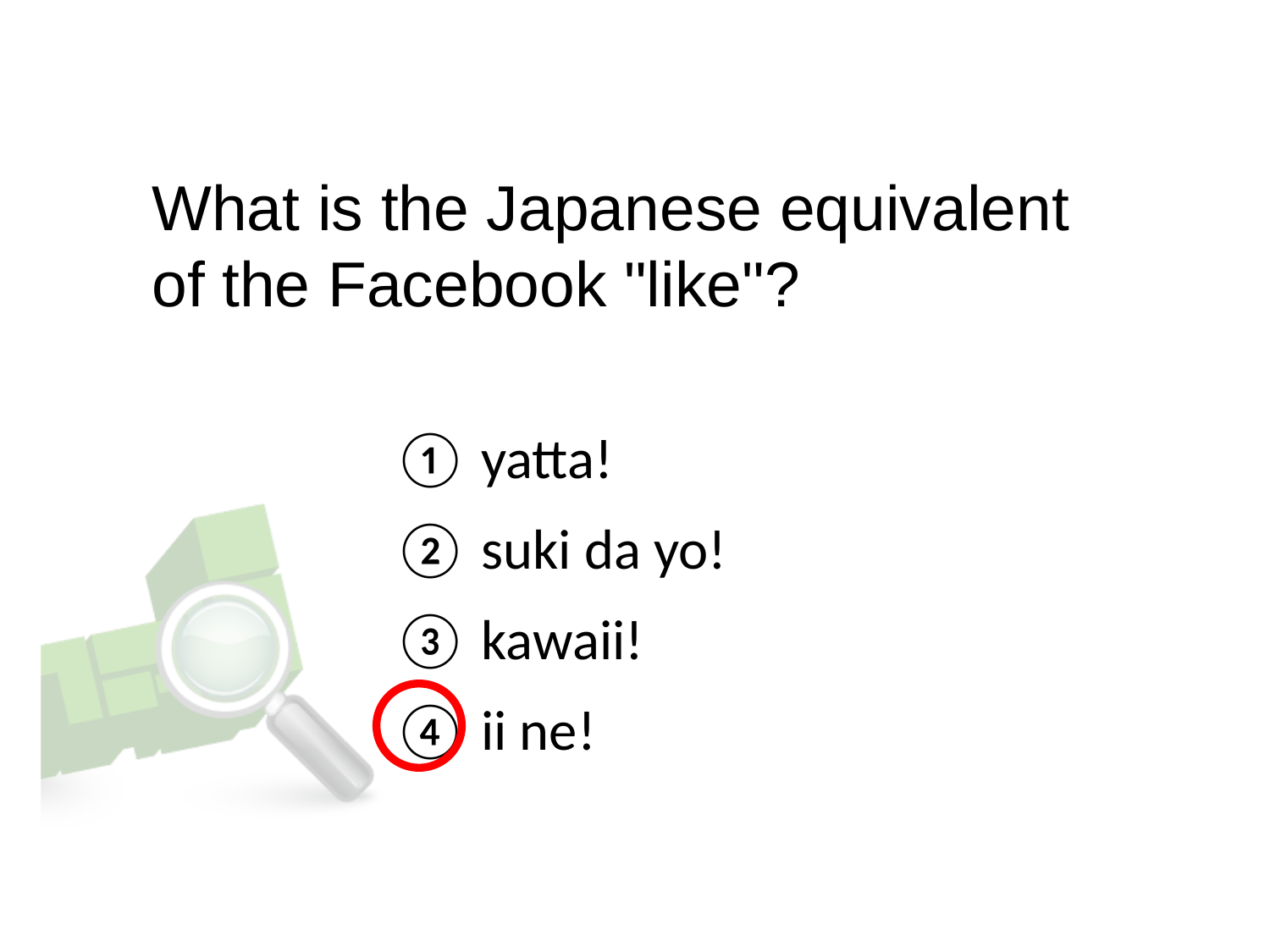

What is the Japanese equivalent of the Facebook "like"?
① yatta!
② suki da yo!
③ kawaii!
④ ii ne!